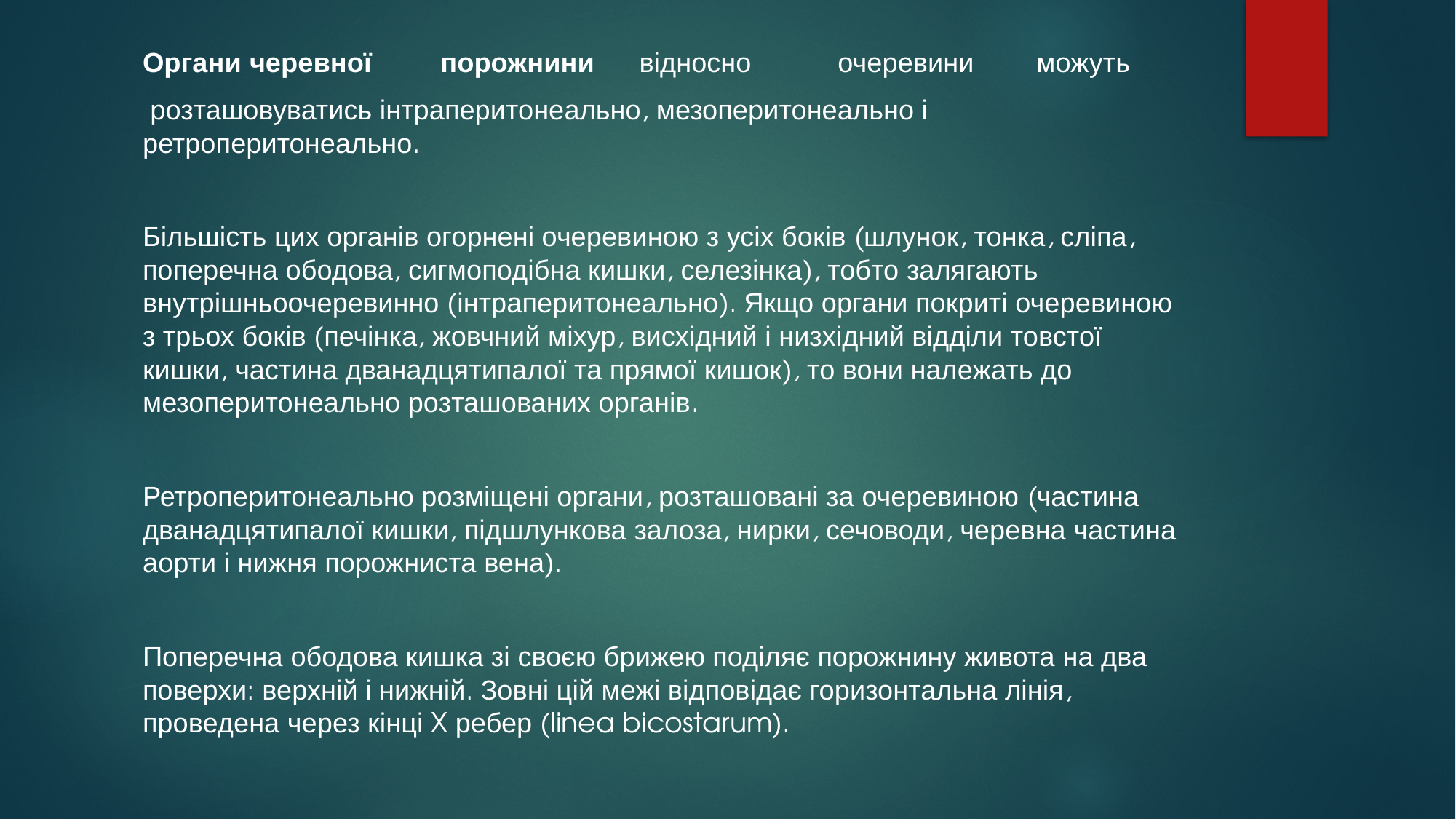

Органи	 черевної	порожнини	відносно	очеревини	можуть
 розташовуватись інтраперитонеально, мезоперитонеально і ретроперитонеально.

Більшість цих органів огорнені очеревиною з усіх боків (шлунок, тонка, сліпа, поперечна ободова, сигмоподібна кишки, селезінка), тобто залягають внутрішньоочеревинно (інтраперитонеально). Якщо органи покриті очеревиною з трьох боків (печінка, жовчний міхур, висхідний і низхідний відділи товстої кишки, частина дванадцятипалої та прямої кишок), то вони належать до мезоперитонеально розташованих органів.

Ретроперитонеально розміщені органи, розташовані за очеревиною (частина дванадцятипалої кишки, підшлункова залоза, нирки, сечоводи, черевна частина аорти і нижня порожниста вена).

Поперечна ободова кишка зі своєю брижею поділяє порожнину живота на два поверхи: верхній і нижній. Зовні цій межі відповідає горизонтальна лінія, проведена через кінці X ребер (linea bicostarum).